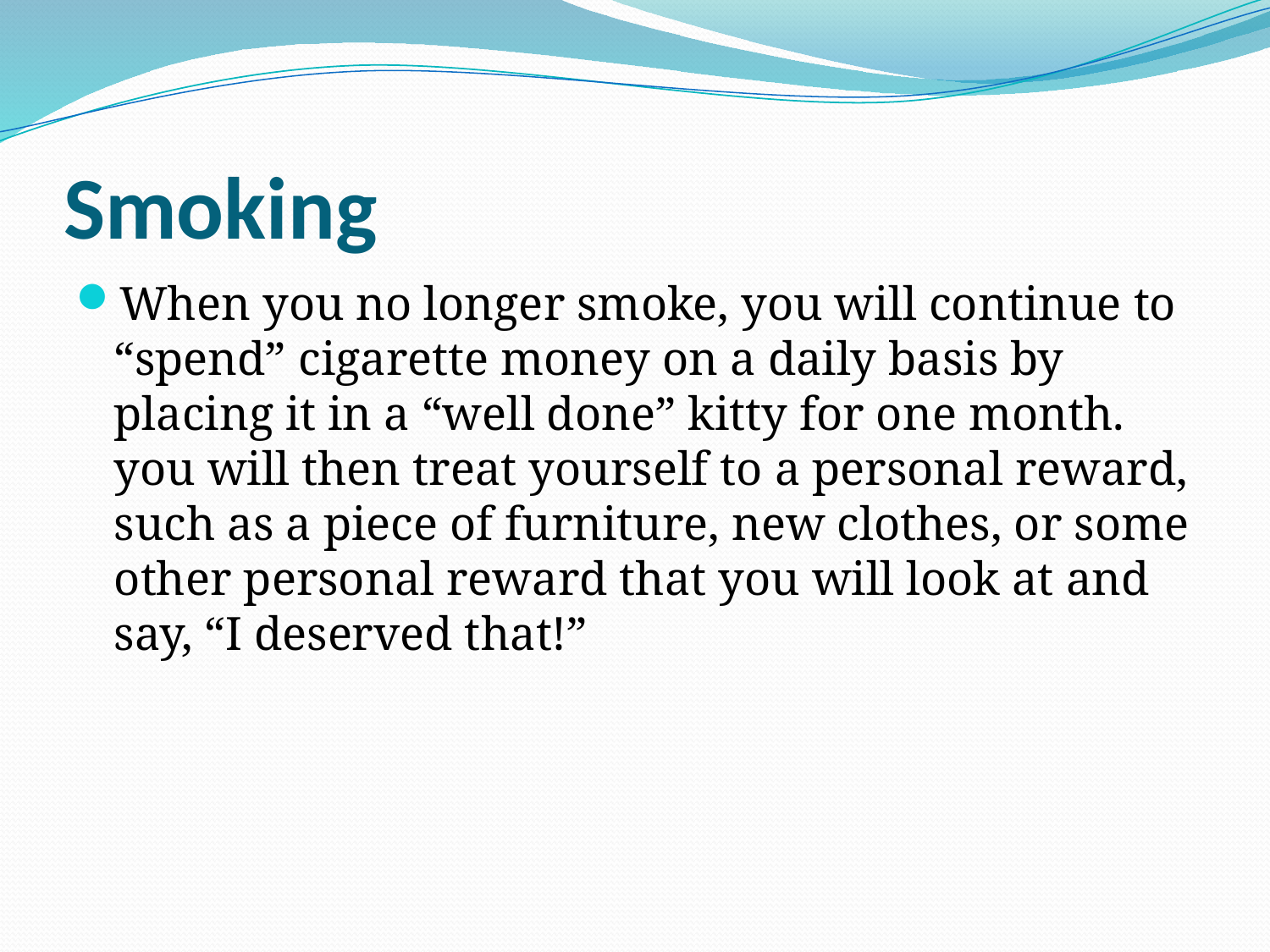

# Smoking
When you no longer smoke, you will continue to “spend” cigarette money on a daily basis by placing it in a “well done” kitty for one month. you will then treat yourself to a personal reward, such as a piece of furniture, new clothes, or some other personal reward that you will look at and say, “I deserved that!”